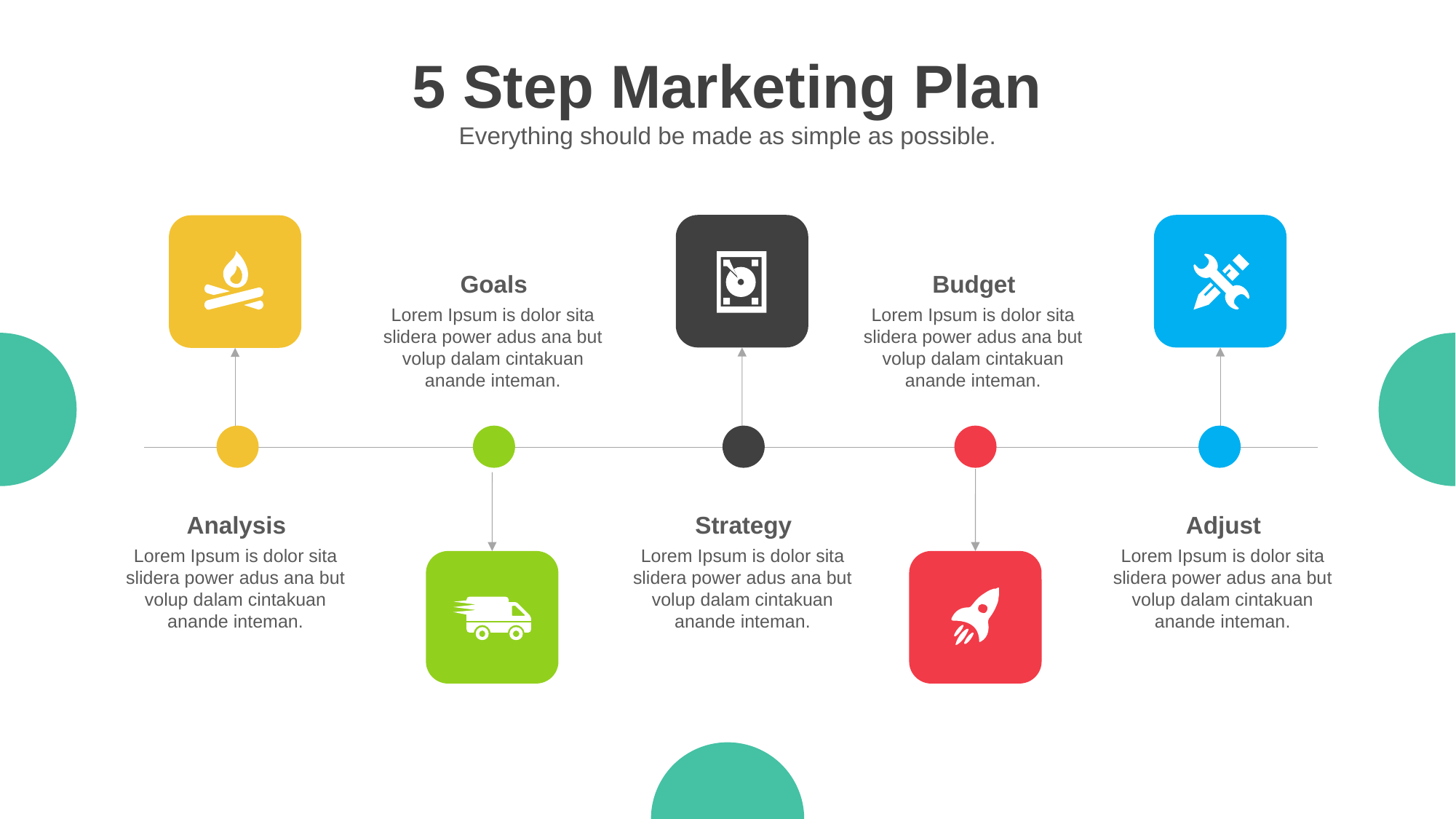

5 Step Marketing Plan
Everything should be made as simple as possible.

Goals
Lorem Ipsum is dolor sita slidera power adus ana but volup dalam cintakuan
anande inteman.
Budget
Lorem Ipsum is dolor sita slidera power adus ana but volup dalam cintakuan
anande inteman.

Analysis
Lorem Ipsum is dolor sita slidera power adus ana but volup dalam cintakuan
anande inteman.
Strategy
Lorem Ipsum is dolor sita slidera power adus ana but volup dalam cintakuan
anande inteman.
Adjust
Lorem Ipsum is dolor sita slidera power adus ana but volup dalam cintakuan
anande inteman.